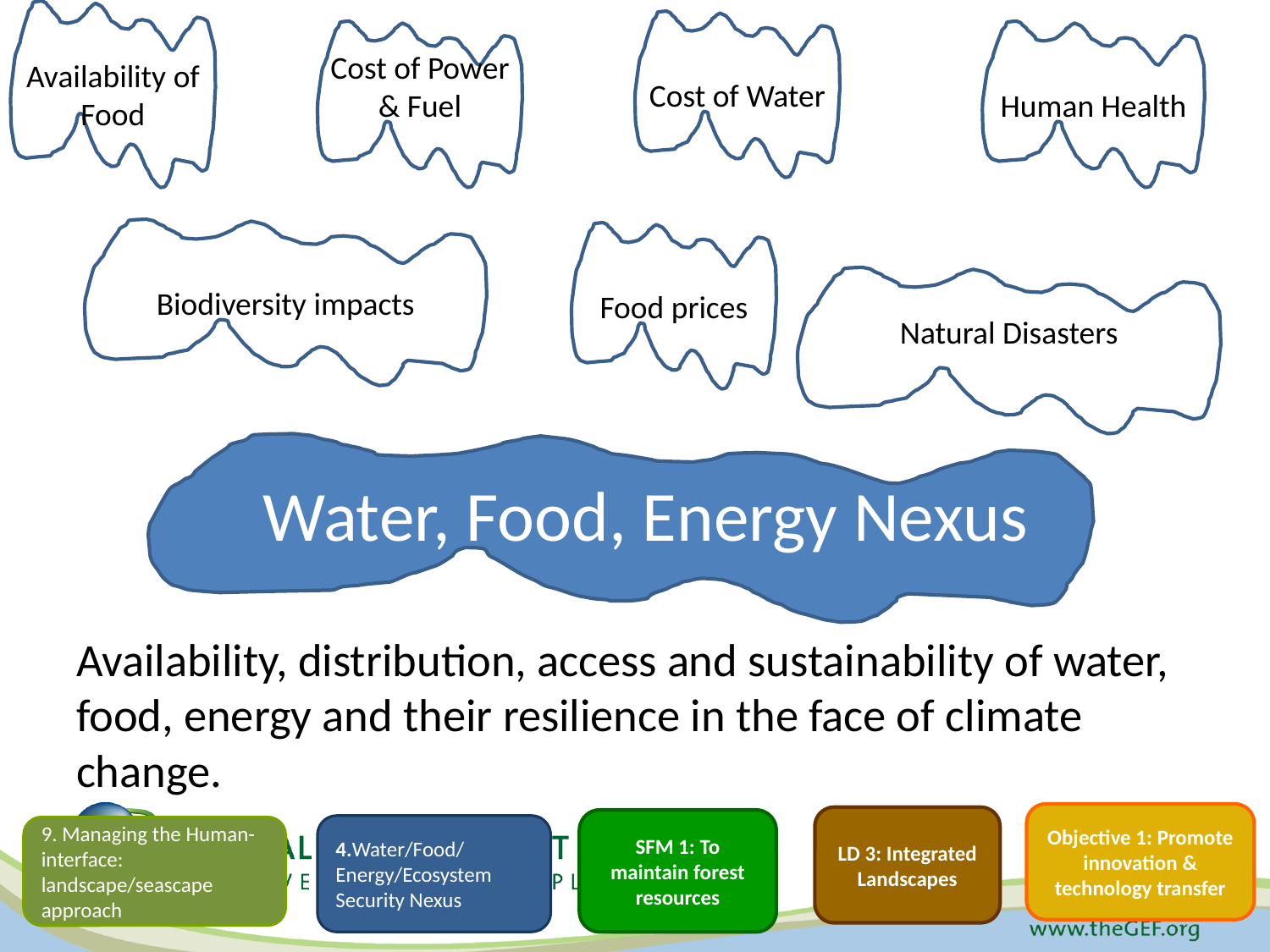

Availability of Food
Cost of Water
Cost of Power & Fuel

Human Health
Biodiversity impacts
Food prices
Natural Disasters

# Water, Food, Energy Nexus
Availability, distribution, access and sustainability of water, food, energy and their resilience in the face of climate change.
Objective 1: Promote innovation & technology transfer
LD 3: Integrated Landscapes
SFM 1: To maintain forest resources
4.Water/Food/Energy/Ecosystem Security Nexus
9. Managing the Human- interface: landscape/seascape approach